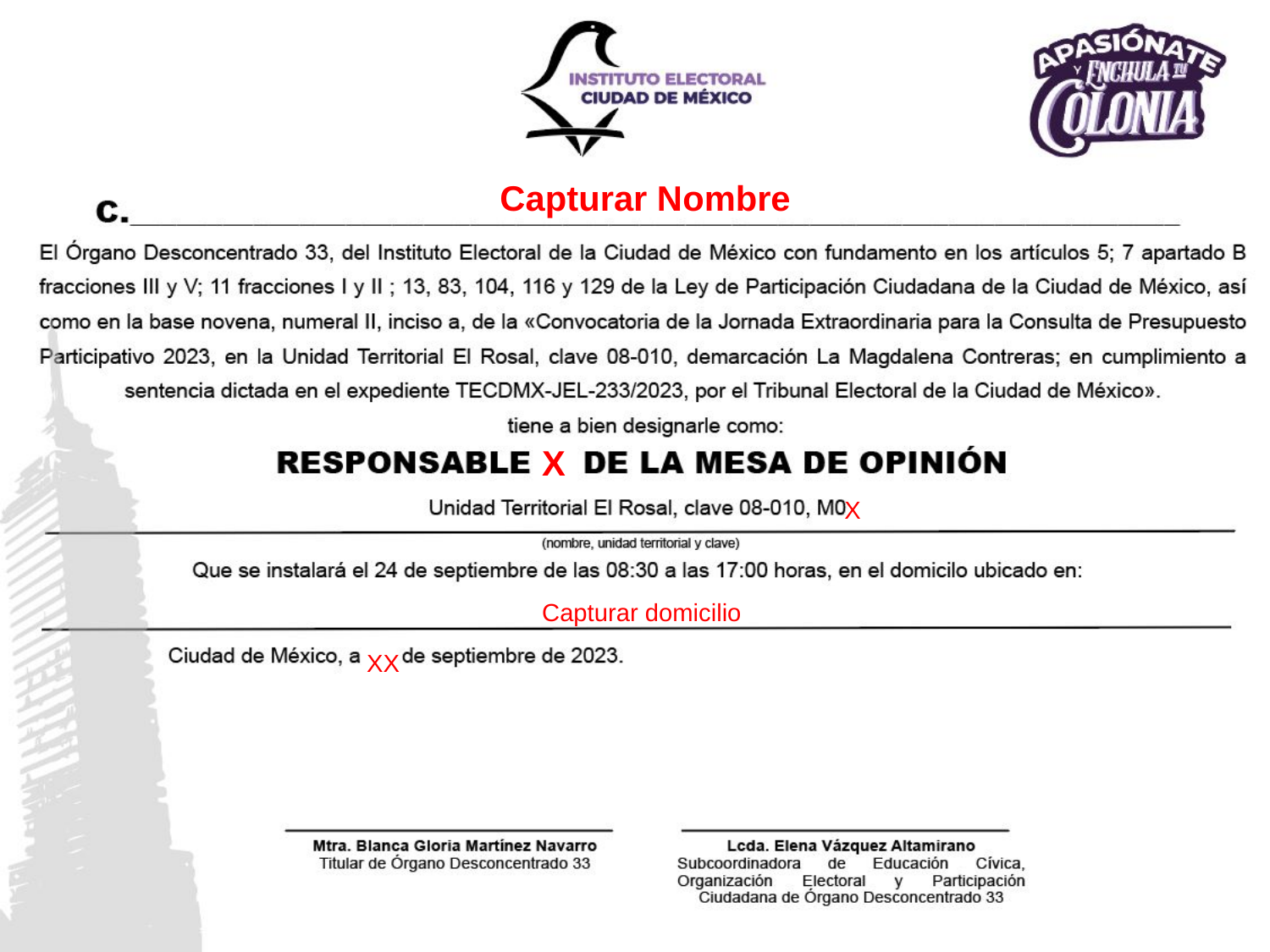

Capturar Nombre
X
X
Capturar domicilio
XX